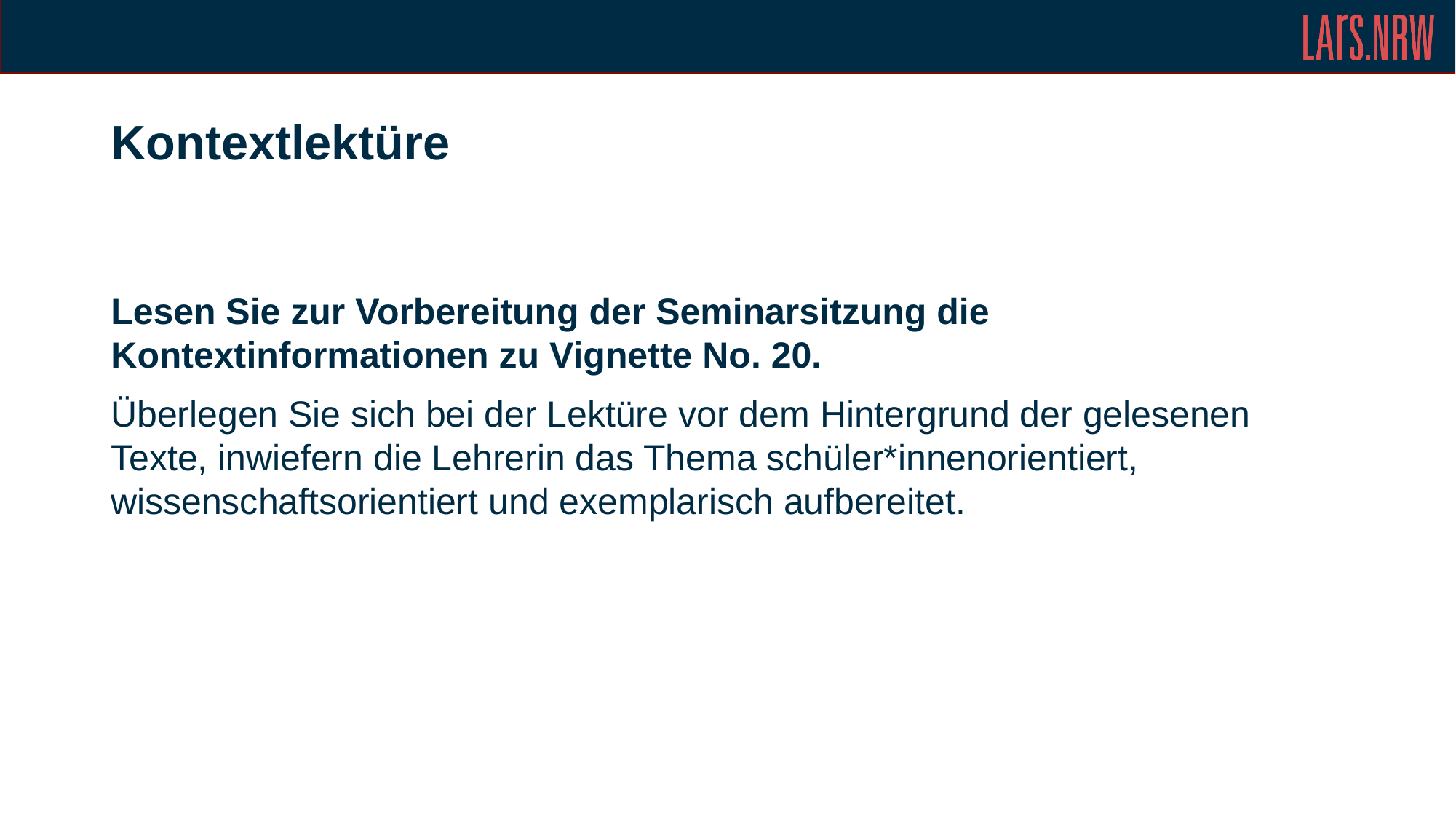

Kontextlektüre

Lesen Sie zur Vorbereitung der Seminarsitzung die Kontextinformationen zu Vignette No. 20.
Überlegen Sie sich bei der Lektüre vor dem Hintergrund der gelesenen Texte, inwiefern die Lehrerin das Thema schüler*innenorientiert, wissenschaftsorientiert und exemplarisch aufbereitet.